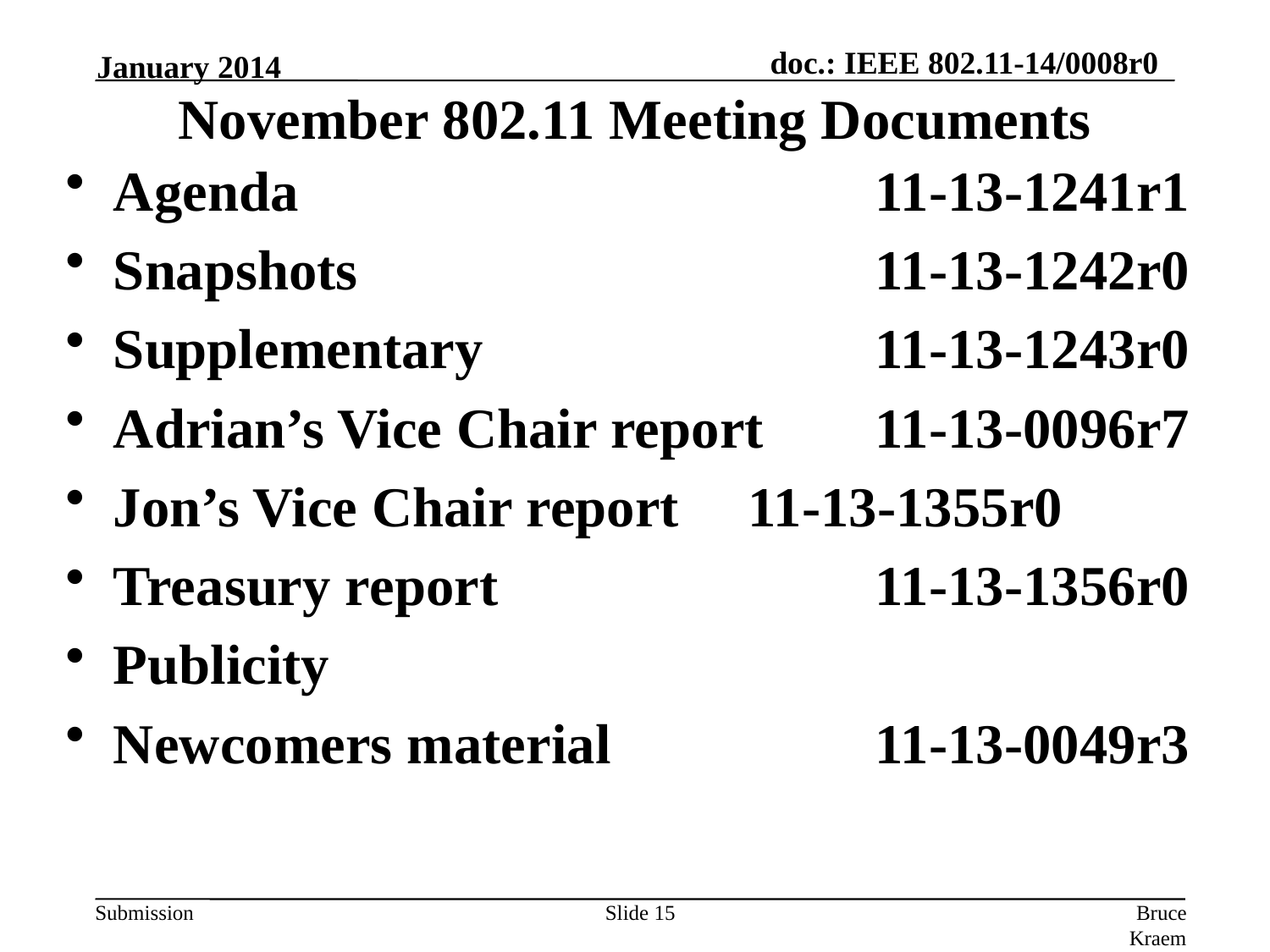

January 2014
# November 802.11 Meeting Documents
Agenda 					11-13-1241r1
Snapshots 				11-13-1242r0
Supplementary 			11-13-1243r0
Adrian’s Vice Chair report  	11-13-0096r7
Jon’s Vice Chair report  	11-13-1355r0
Treasury report  			11-13-1356r0
Publicity
Newcomers material 		11-13-0049r3
Slide 15
Bruce Kraemer, Marvell